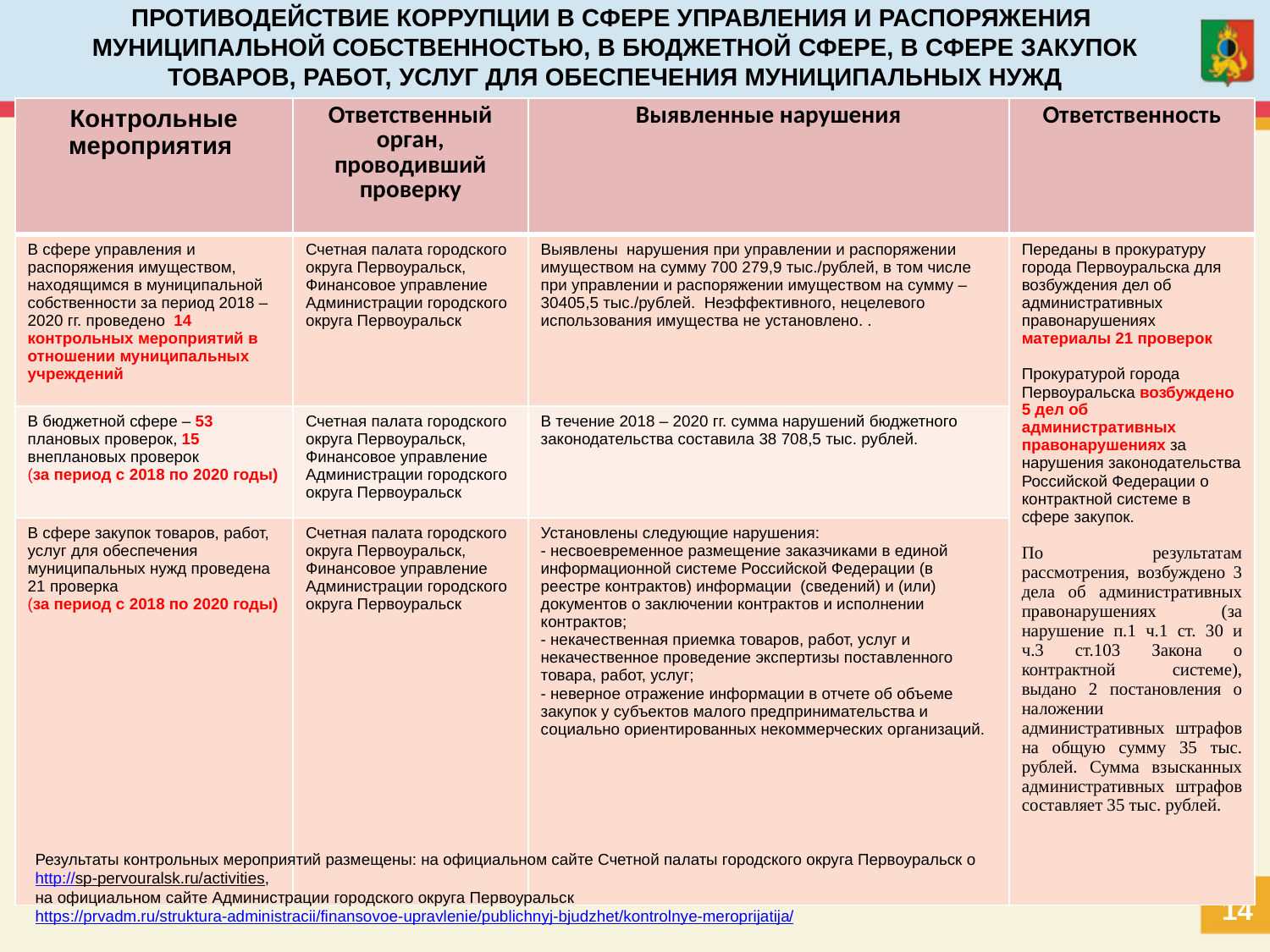

ПРОТИВОДЕЙСТВИЕ КОРРУПЦИИ В СФЕРЕ УПРАВЛЕНИЯ И РАСПОРЯЖЕНИЯ  МУНИЦИПАЛЬНОЙ СОБСТВЕННОСТЬЮ, В БЮДЖЕТНОЙ СФЕРЕ, В СФЕРЕ ЗАКУПОК ТОВАРОВ, РАБОТ, УСЛУГ ДЛЯ ОБЕСПЕЧЕНИЯ МУНИЦИПАЛЬНЫХ НУЖД
| Контрольные мероприятия | Ответственный орган, проводивший проверку | Выявленные нарушения | Ответственность |
| --- | --- | --- | --- |
| В сфере управления и распоряжения имуществом, находящимся в муниципальной собственности за период 2018 – 2020 гг. проведено 14 контрольных мероприятий в отношении муниципальных учреждений | Счетная палата городского округа Первоуральск, Финансовое управление Администрации городского округа Первоуральск | Выявлены нарушения при управлении и распоряжении имуществом на сумму 700 279,9 тыс./рублей, в том числе при управлении и распоряжении имуществом на сумму – 30405,5 тыс./рублей. Неэффективного, нецелевого использования имущества не установлено. . | Переданы в прокуратуру города Первоуральска для возбуждения дел об административных правонарушениях материалы 21 проверок Прокуратурой города Первоуральска возбуждено 5 дел об административных правонарушениях за нарушения законодательства Российской Федерации о контрактной системе в сфере закупок. По результатам рассмотрения, возбуждено 3 дела об административных правонарушениях (за нарушение п.1 ч.1 ст. 30 и ч.3 ст.103 Закона о контрактной системе), выдано 2 постановления о наложении административных штрафов на общую сумму 35 тыс. рублей. Сумма взысканных административных штрафов составляет 35 тыс. рублей. |
| В бюджетной сфере – 53 плановых проверок, 15 внеплановых проверок (за период с 2018 по 2020 годы) | Счетная палата городского округа Первоуральск, Финансовое управление Администрации городского округа Первоуральск | В течение 2018 – 2020 гг. сумма нарушений бюджетного законодательства составила 38 708,5 тыс. рублей. |  |
| В сфере закупок товаров, работ, услуг для обеспечения муниципальных нужд проведена 21 проверка (за период с 2018 по 2020 годы) | Счетная палата городского округа Первоуральск, Финансовое управление Администрации городского округа Первоуральск | Установлены следующие нарушения: - несвоевременное размещение заказчиками в единой информационной системе Российской Федерации (в реестре контрактов) информации (сведений) и (или) документов о заключении контрактов и исполнении контрактов; - некачественная приемка товаров, работ, услуг и некачественное проведение экспертизы поставленного товара, работ, услуг; - неверное отражение информации в отчете об объеме закупок у субъектов малого предпринимательства и социально ориентированных некоммерческих организаций. |  |
Результаты контрольных мероприятий размещены: на официальном сайте Счетной палаты городского округа Первоуральск о http://sp-pervouralsk.ru/activities,
на официальном сайте Администрации городского округа Первоуральск  https://prvadm.ru/struktura-administracii/finansovoe-upravlenie/publichnyj-bjudzhet/kontrolnye-meroprijatija/
14